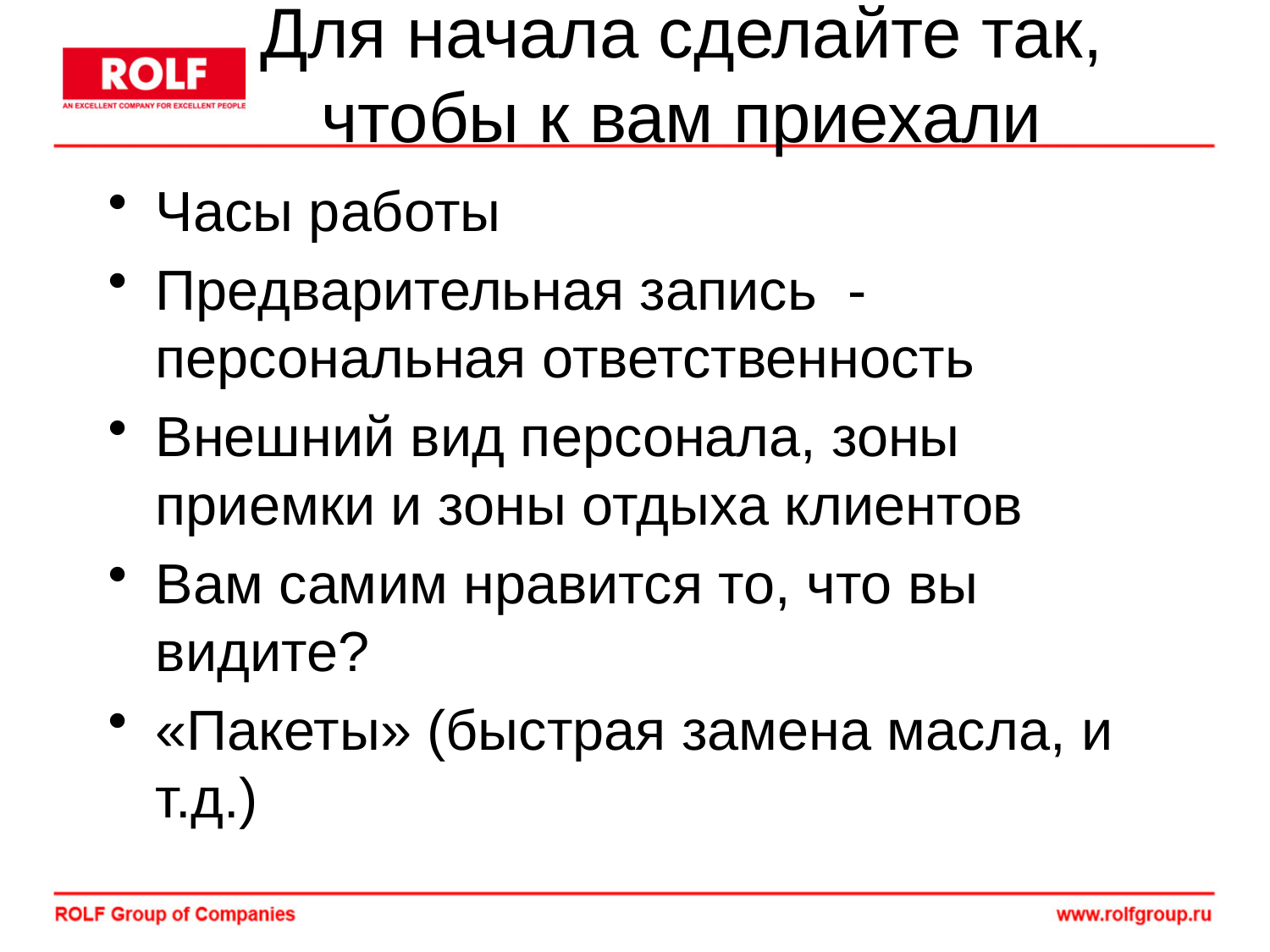

# Для начала сделайте так, чтобы к вам приехали
Часы работы
Предварительная запись  - персональная ответственность
Внешний вид персонала, зоны приемки и зоны отдыха клиентов
Вам самим нравится то, что вы видите?
«Пакеты» (быстрая замена масла, и т.д.)